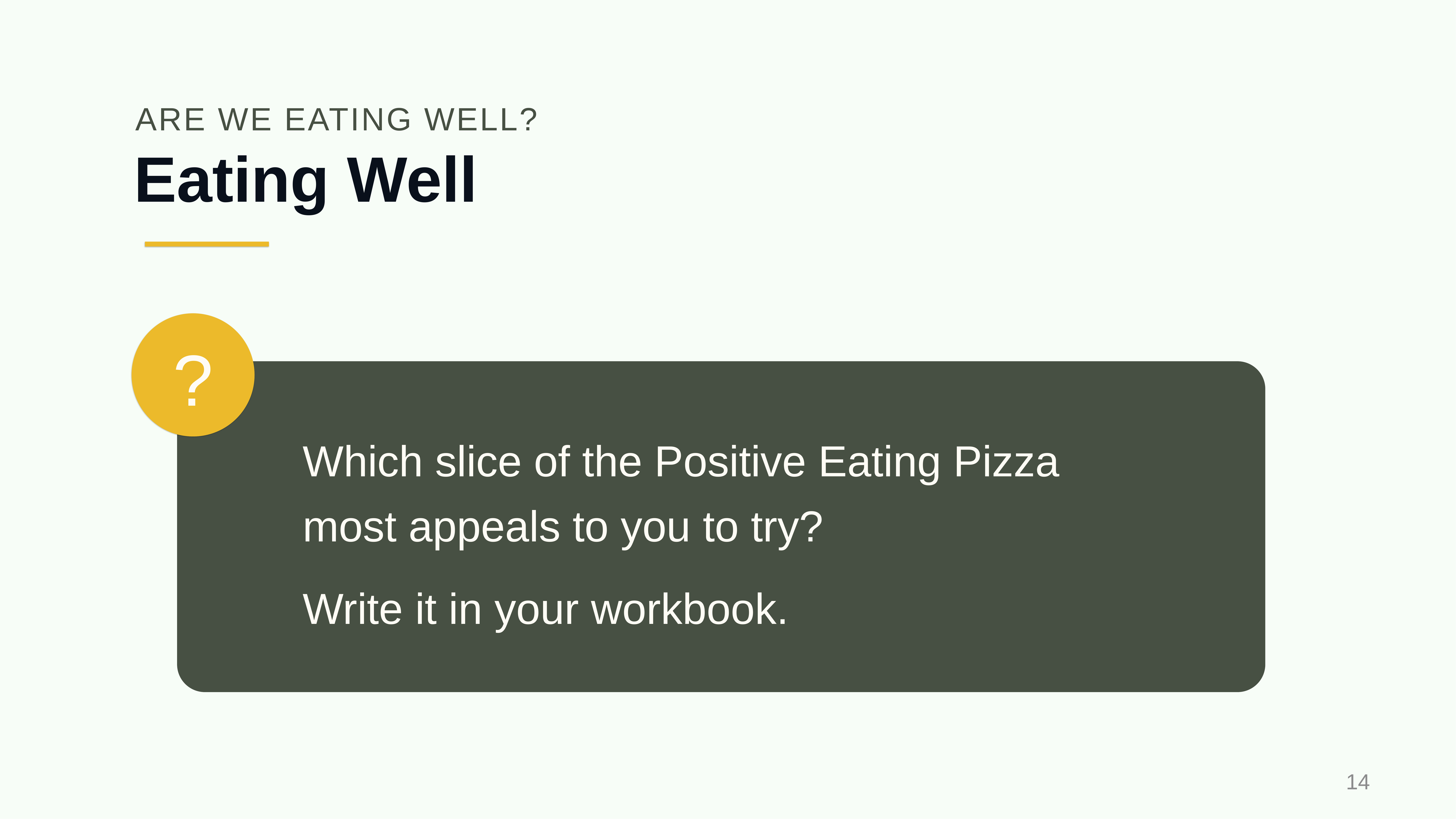

ARE WE EATING WELL?
# Eating Well

?

Which slice of the Positive Eating Pizza most appeals to you to try?
Write it in your workbook.
14